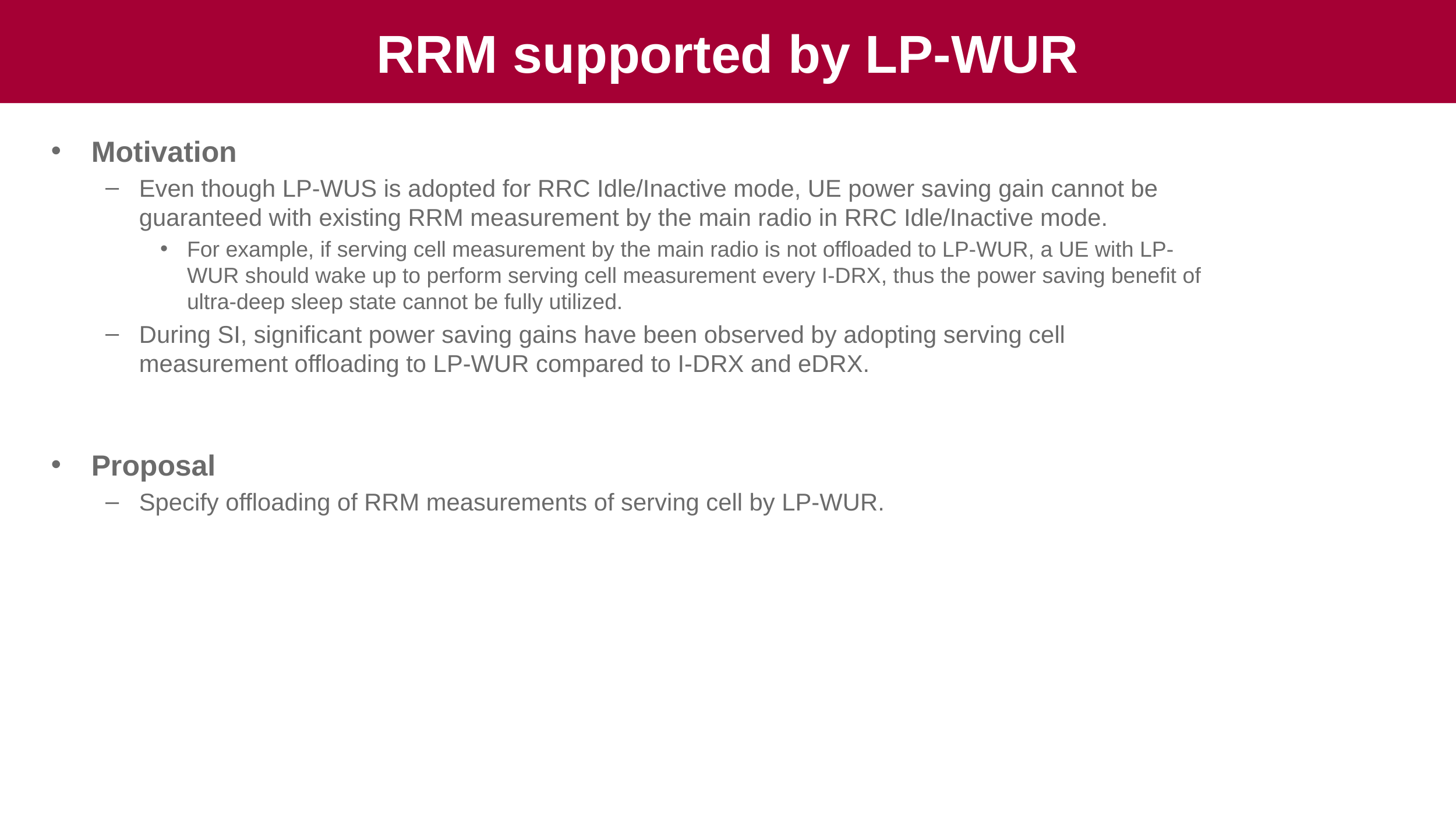

# RRM supported by LP-WUR
Motivation
Even though LP-WUS is adopted for RRC Idle/Inactive mode, UE power saving gain cannot be guaranteed with existing RRM measurement by the main radio in RRC Idle/Inactive mode.
For example, if serving cell measurement by the main radio is not offloaded to LP-WUR, a UE with LP-WUR should wake up to perform serving cell measurement every I-DRX, thus the power saving benefit of ultra-deep sleep state cannot be fully utilized.
During SI, significant power saving gains have been observed by adopting serving cell measurement offloading to LP-WUR compared to I-DRX and eDRX.

Proposal
Specify offloading of RRM measurements of serving cell by LP-WUR.